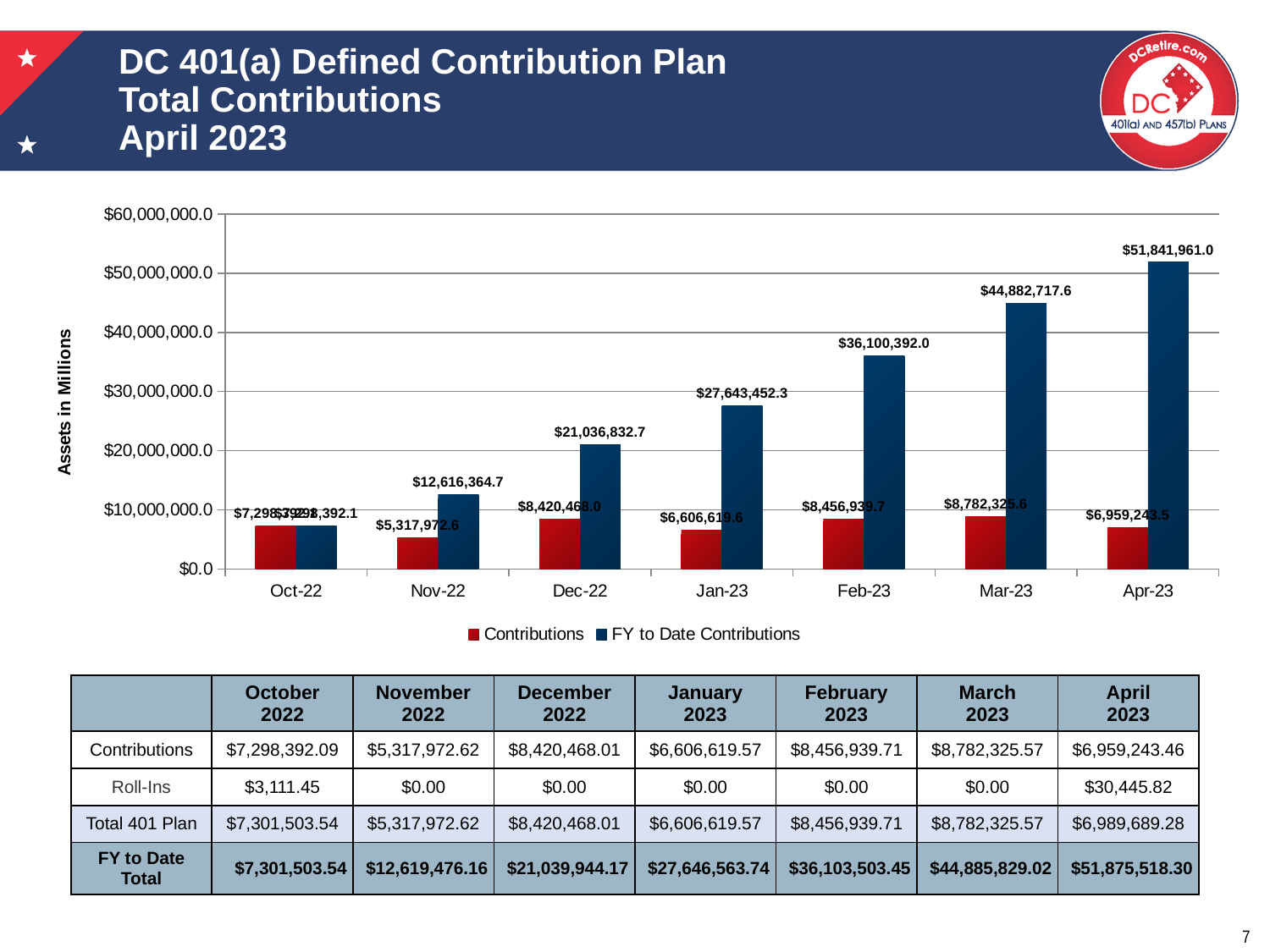

# DC 401(a) Defined Contribution Plan Total Contributions April 2023

### Chart

| Category | Contributions | FY to Date Contributions |
|---|---|---|
| 44865 | 7298392.090000001 | 7298392.090000001 |
| 44895 | 5317972.62 | 12616364.71 |
| 44926 | 8420468.01 | 21036832.72 |
| 44957 | 6606619.57 | 27643452.29 |
| 44985 | 8456939.709999999 | 36100392.0 |
| 45016 | 8782325.57 | 44882717.57 |
| 45046 | 6959243.46 | 51841961.03 |
|  | October 2022 | November 2022 | December 2022 | January 2023 | February 2023 | March 2023 | April 2023 |
| --- | --- | --- | --- | --- | --- | --- | --- |
| Contributions | $7,298,392.09 | $5,317,972.62 | $8,420,468.01 | $6,606,619.57 | $8,456,939.71 | $8,782,325.57 | $6,959,243.46 |
| Roll-Ins | $3,111.45 | $0.00 | $0.00 | $0.00 | $0.00 | $0.00 | $30,445.82 |
| Total 401 Plan | $7,301,503.54 | $5,317,972.62 | $8,420,468.01 | $6,606,619.57 | $8,456,939.71 | $8,782,325.57 | $6,989,689.28 |
| FY to Date Total | $7,301,503.54 | $12,619,476.16 | $21,039,944.17 | $27,646,563.74 | $36,103,503.45 | $44,885,829.02 | $51,875,518.30 |